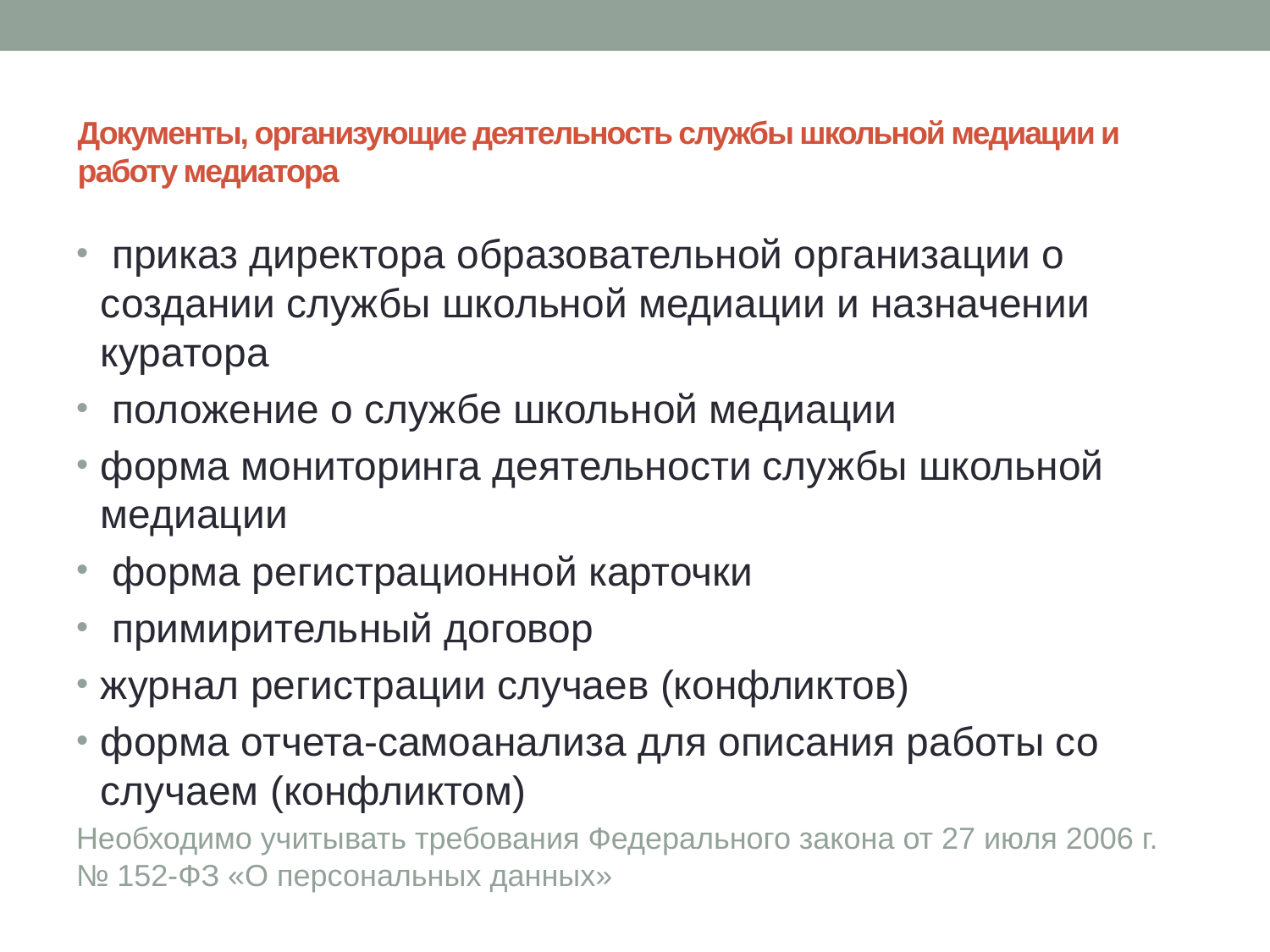

# Документы, организующие деятельность службы школьной медиации и работу медиатора
 приказ директора образовательной организации о создании службы школьной медиации и назначении куратора
 положение о службе школьной медиации
форма мониторинга деятельности службы школьной медиации
 форма регистрационной карточки
 примирительный договор
журнал регистрации случаев (конфликтов)
форма отчета-самоанализа для описания работы со случаем (конфликтом)
Необходимо учитывать требования Федерального закона от 27 июля 2006 г. № 152-ФЗ «О персональных данных»